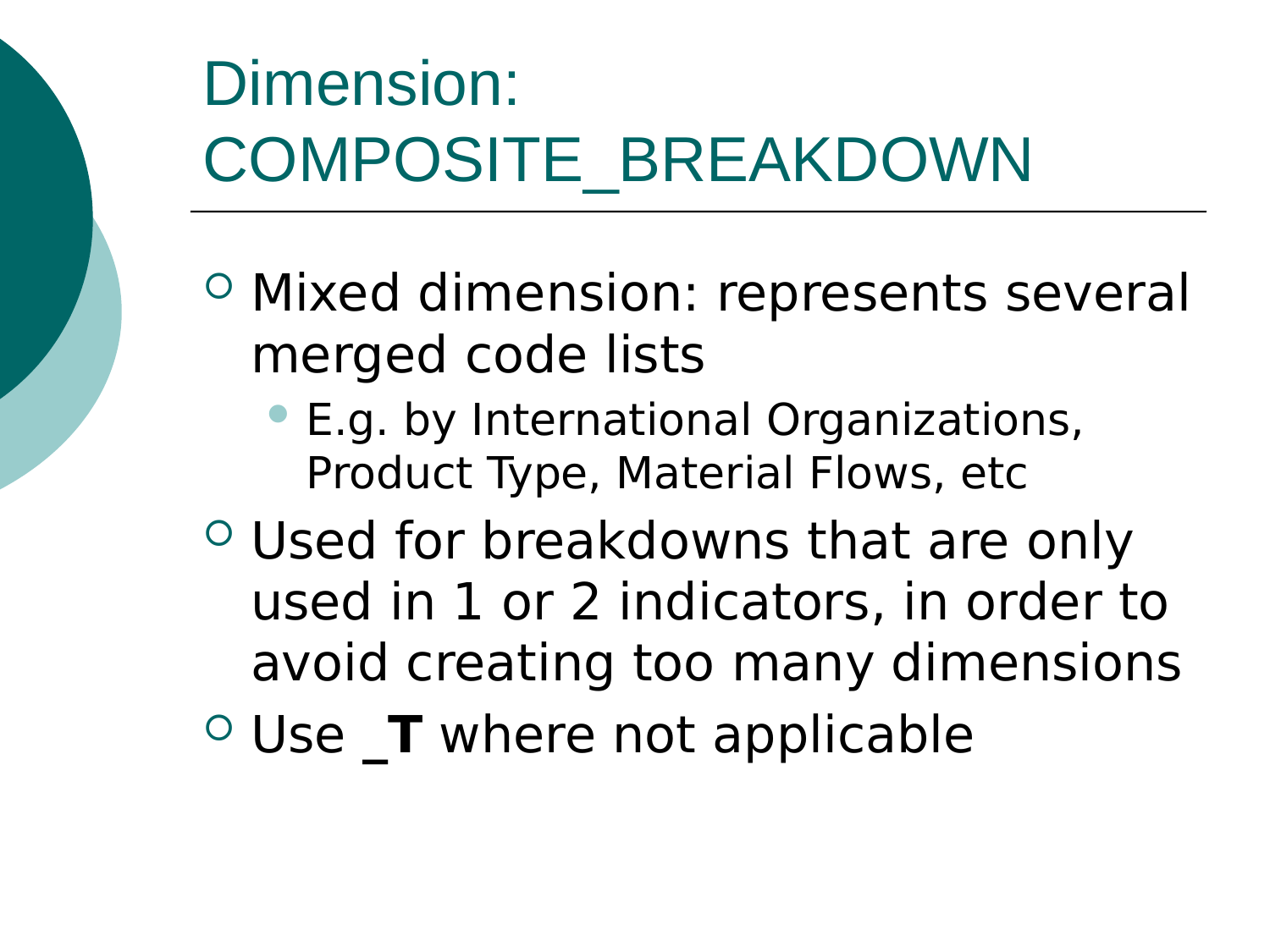

# Dimension: COMPOSITE_BREAKDOWN
Mixed dimension: represents several merged code lists
E.g. by International Organizations, Product Type, Material Flows, etc
Used for breakdowns that are only used in 1 or 2 indicators, in order to avoid creating too many dimensions
Use _T where not applicable